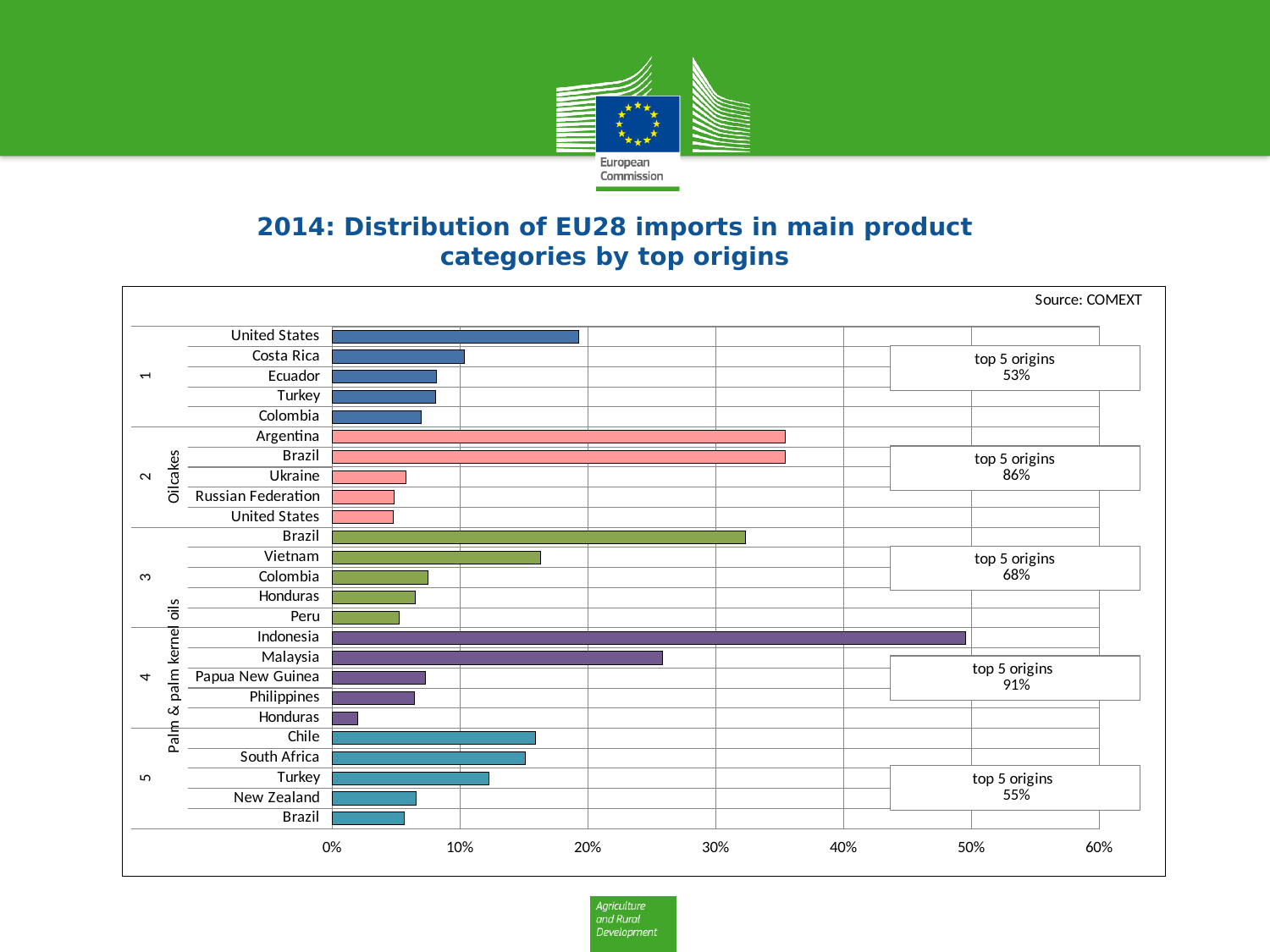

2014: Distribution of EU28 imports in main product categories by top origins

### Chart

| Category |  |
|---|---|
| United States | 0.19259005035539137 |
| Costa Rica | 0.1034752701627659 |
| Ecuador | 0.0814732212006285 |
| Turkey | 0.08090972730920921 |
| Colombia | 0.06984476249466996 |
| Argentina | 0.35456710155796234 |
| Brazil | 0.3543437395104016 |
| Ukraine | 0.05743019253066461 |
| Russian Federation | 0.048104677310958986 |
| United States | 0.04752070996157632 |
| Brazil | 0.3234703168806209 |
| Vietnam | 0.16298072426308055 |
| Colombia | 0.07486306956738338 |
| Honduras | 0.06471991377096717 |
| Peru | 0.05239829913269824 |
| Indonesia | 0.49510178060321713 |
| Malaysia | 0.2583424466635283 |
| Papua New Guinea | 0.07287120415706635 |
| Philippines | 0.06405688020631381 |
| Honduras | 0.020212024777630178 |
| Chile | 0.15884436467354274 |
| South Africa | 0.15099050044964074 |
| Turkey | 0.12271836967232025 |
| New Zealand | 0.06576948311097995 |
| Brazil | 0.05606864612154223 |